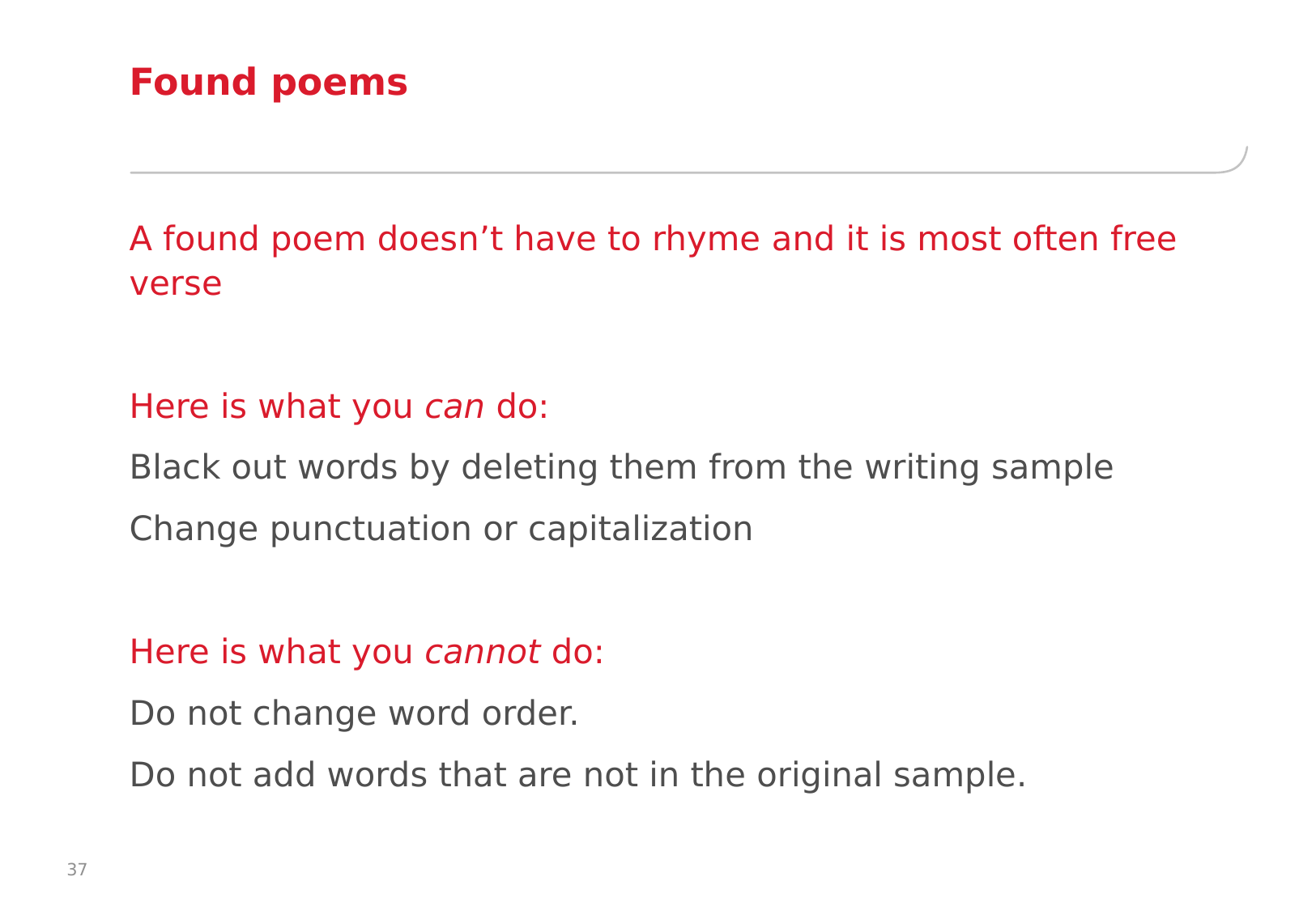

# Found poems
A found poem doesn’t have to rhyme and it is most often free verse

Here is what you can do:
Black out words by deleting them from the writing sample
Change punctuation or capitalization

Here is what you cannot do:
Do not change word order.
Do not add words that are not in the original sample.

37